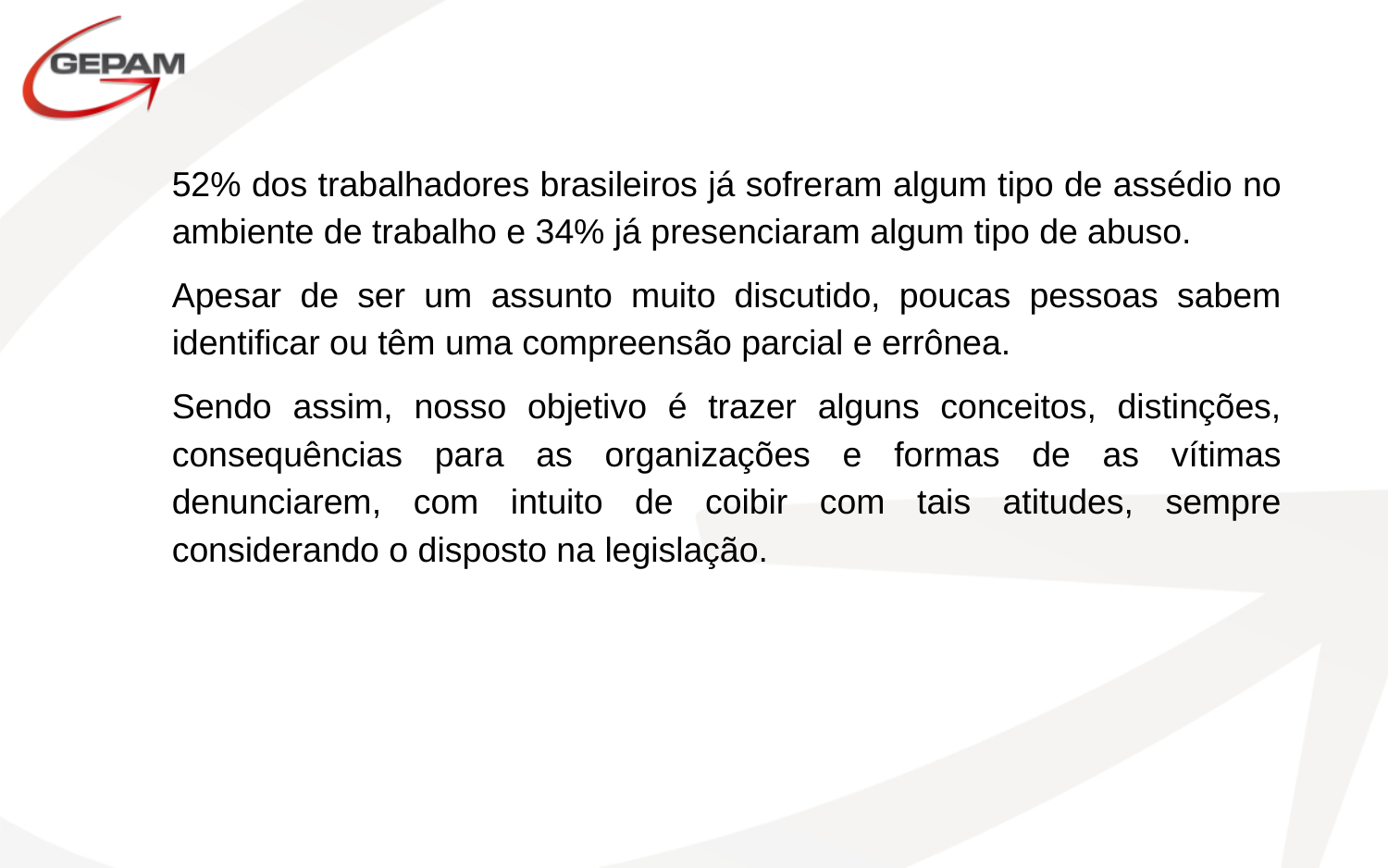

52% dos trabalhadores brasileiros já sofreram algum tipo de assédio no ambiente de trabalho e 34% já presenciaram algum tipo de abuso.
Apesar de ser um assunto muito discutido, poucas pessoas sabem identificar ou têm uma compreensão parcial e errônea.
Sendo assim, nosso objetivo é trazer alguns conceitos, distinções, consequências para as organizações e formas de as vítimas denunciarem, com intuito de coibir com tais atitudes, sempre considerando o disposto na legislação.